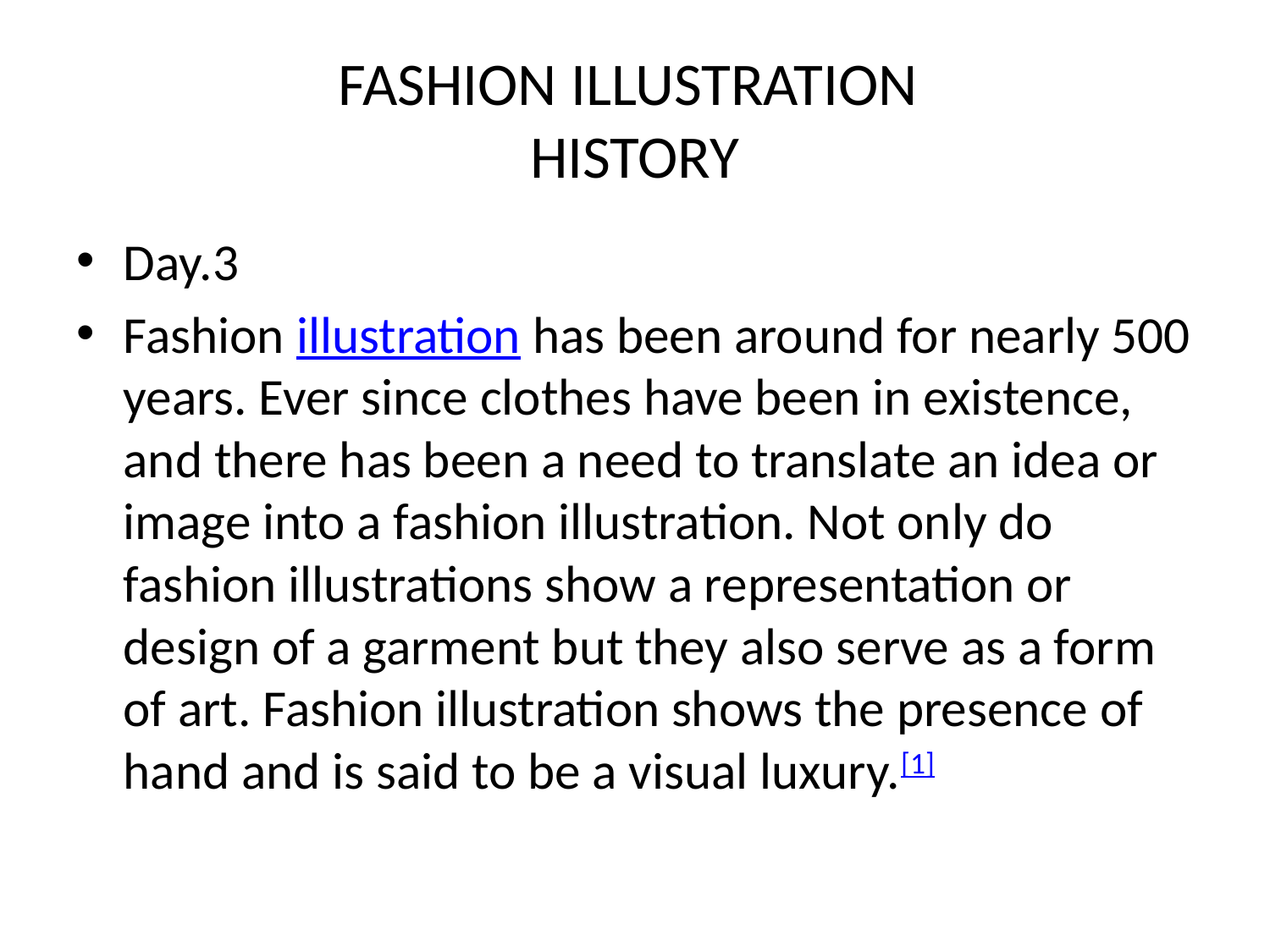

# FASHION ILLUSTRATION HISTORY
Day.3
Fashion illustration has been around for nearly 500 years. Ever since clothes have been in existence, and there has been a need to translate an idea or image into a fashion illustration. Not only do fashion illustrations show a representation or design of a garment but they also serve as a form of art. Fashion illustration shows the presence of hand and is said to be a visual luxury.[1]